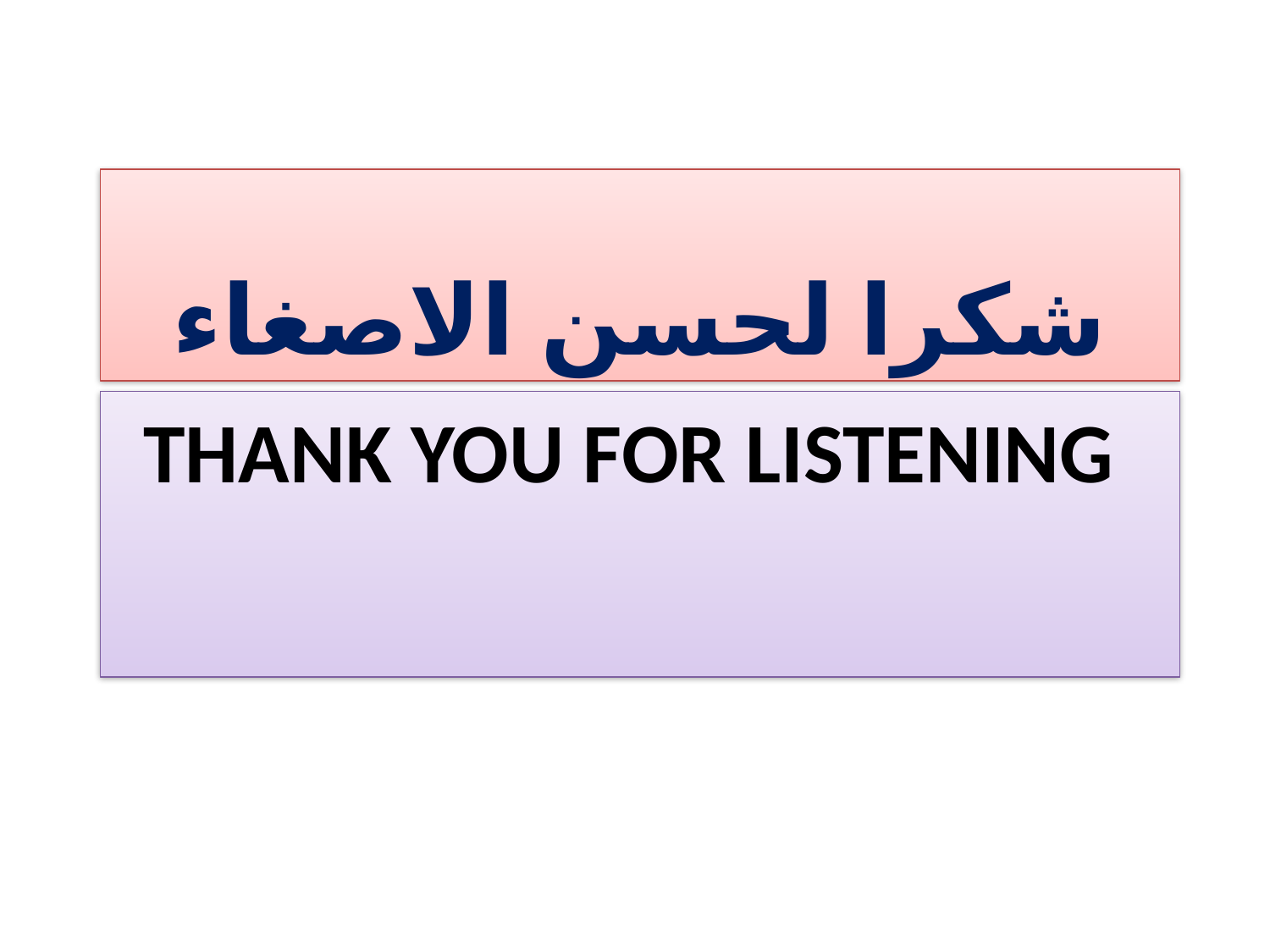

شكرا لحسن الاصغاء
# Thank you For listening